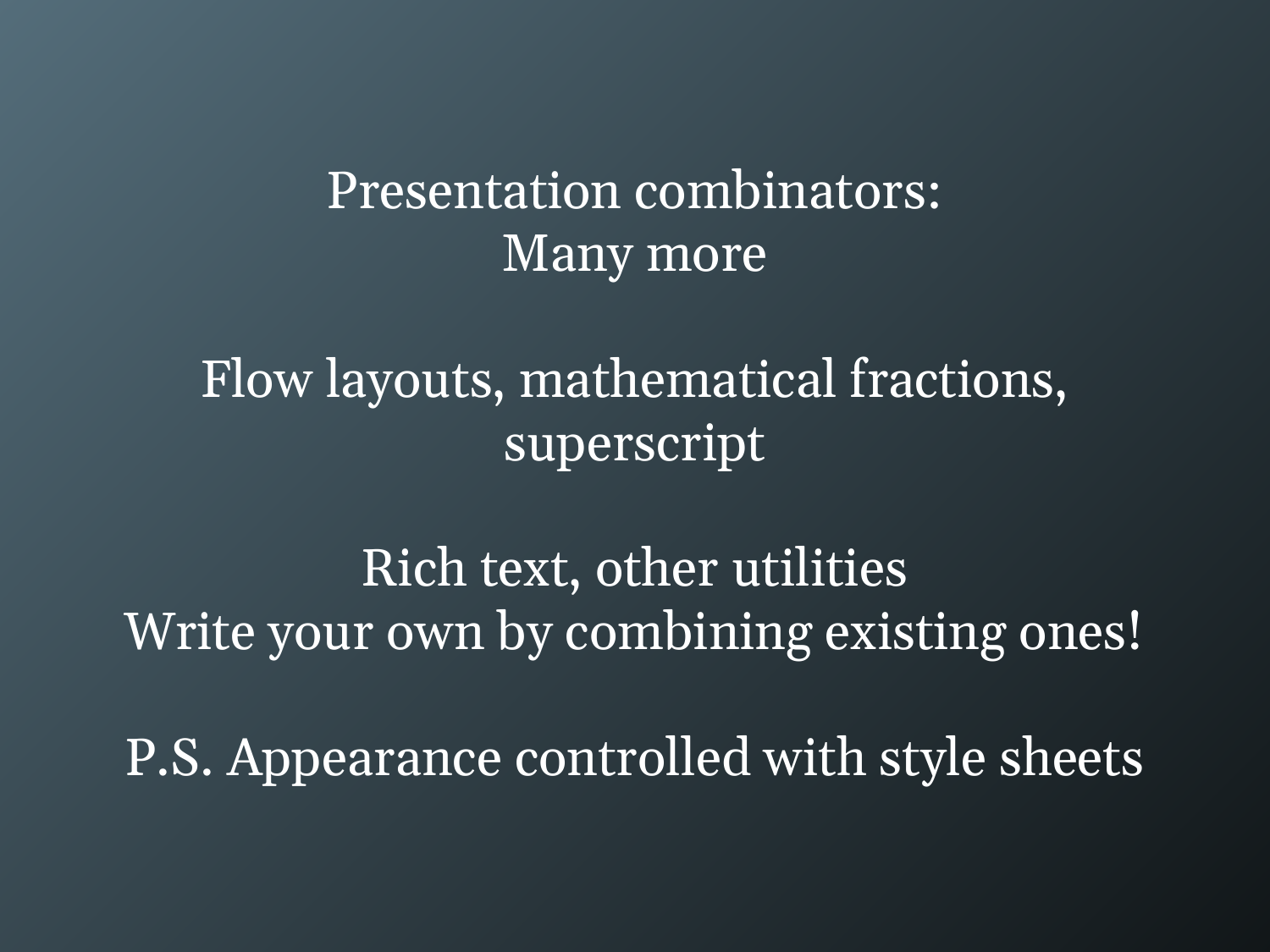

# Presentation combinators: Many more Flow layouts, mathematical fractions, superscript Rich text, other utilities Write your own by combining existing ones! P.S. Appearance controlled with style sheets